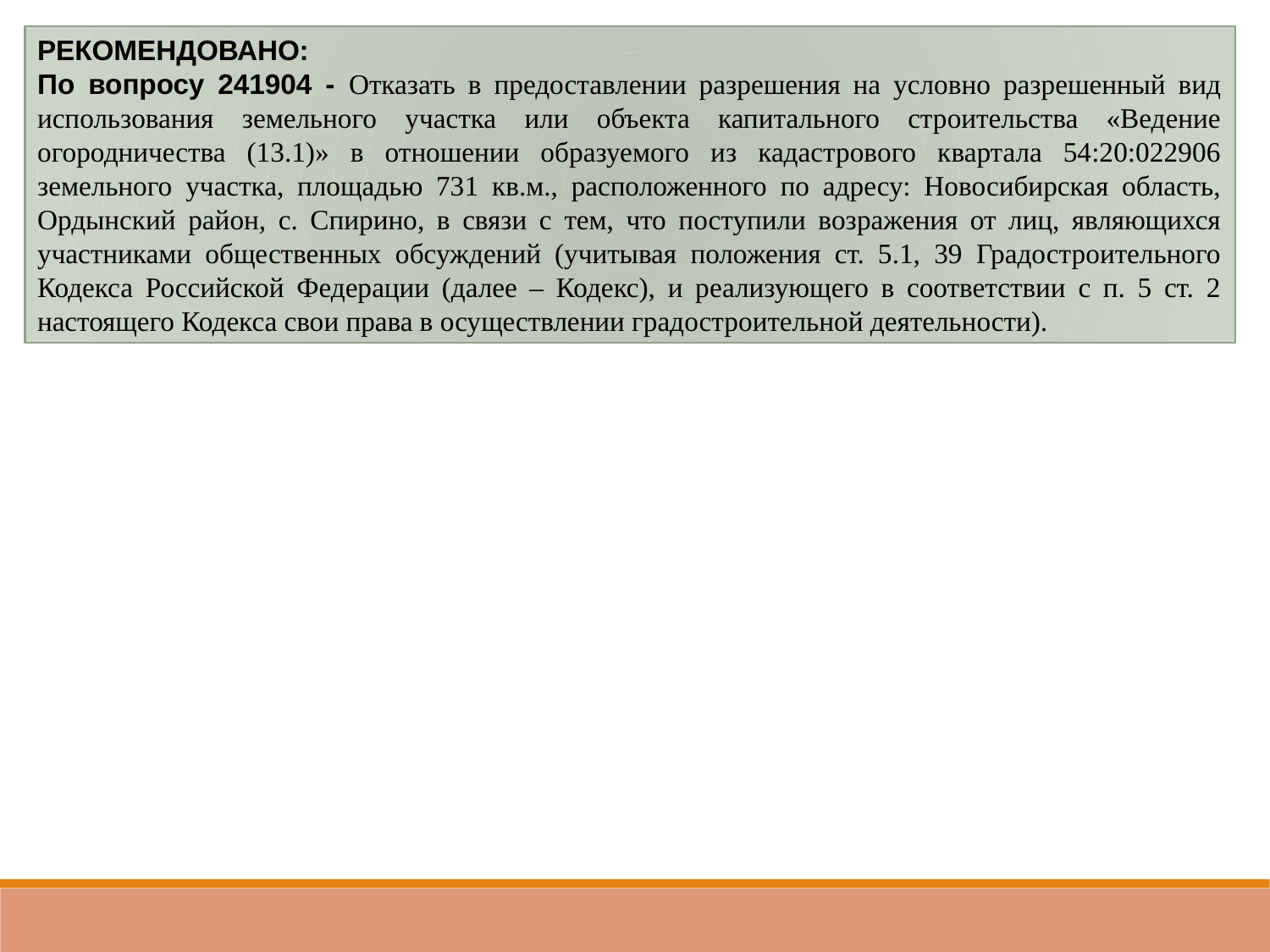

РЕКОМЕНДОВАНО:
По вопросу 241904 - Отказать в предоставлении разрешения на условно разрешенный вид использования земельного участка или объекта капитального строительства «Ведение огородничества (13.1)» в отношении образуемого из кадастрового квартала 54:20:022906 земельного участка, площадью 731 кв.м., расположенного по адресу: Новосибирская область, Ордынский район, с. Спирино, в связи с тем, что поступили возражения от лиц, являющихся участниками общественных обсуждений (учитывая положения ст. 5.1, 39 Градостроительного Кодекса Российской Федерации (далее – Кодекс), и реализующего в соответствии с п. 5 ст. 2 настоящего Кодекса свои права в осуществлении градостроительной деятельности).